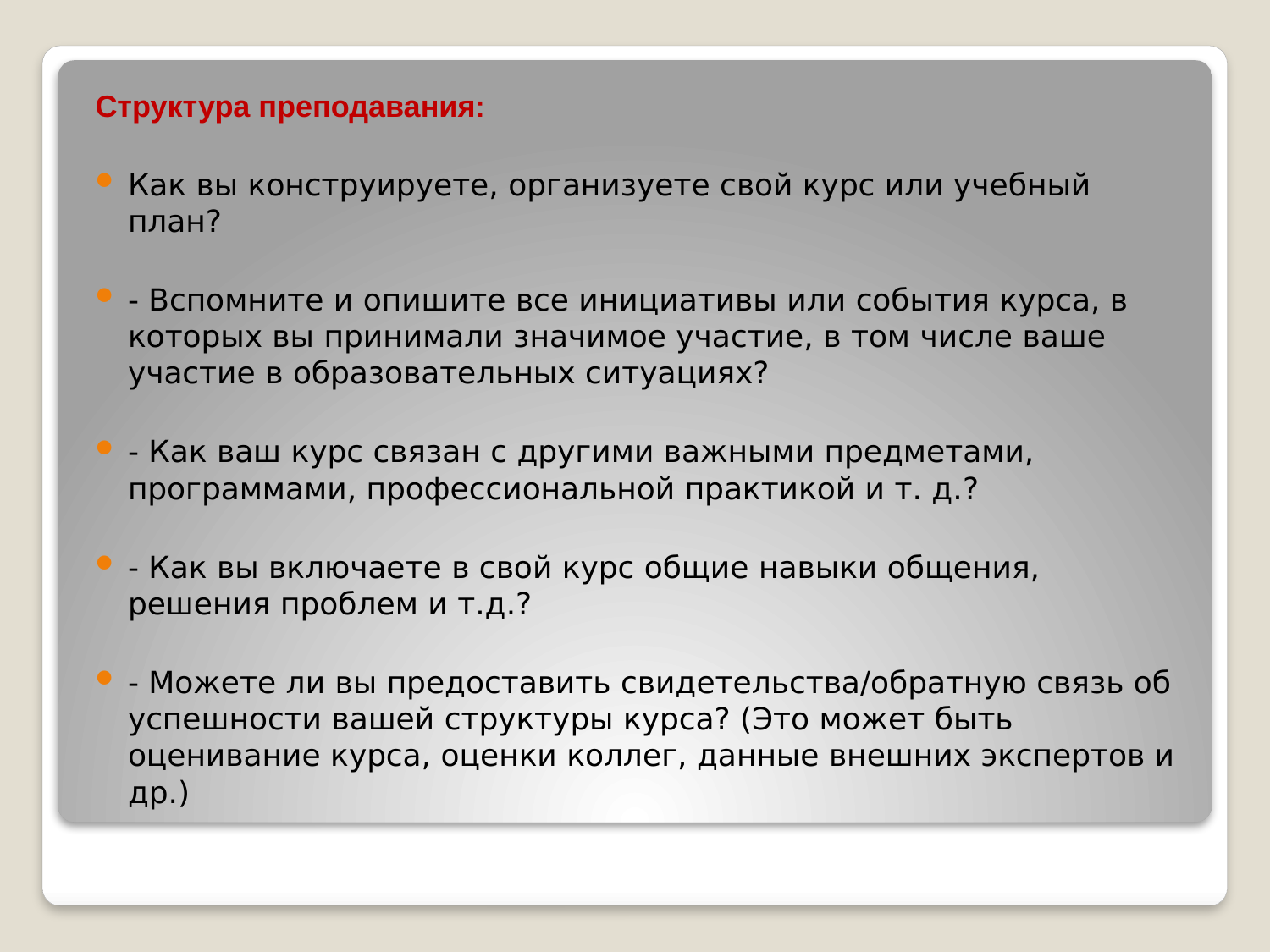

Структура преподавания:

Как вы конструируете, организуете свой курс или учебный план?

- Вспомните и опишите все инициативы или события курса, в которых вы принимали значимое участие, в том числе ваше участие в образовательных ситуациях?

- Как ваш курс связан с другими важными предметами, программами, профессиональной практикой и т. д.?

- Как вы включаете в свой курс общие навыки общения, решения проблем и т.д.?

- Можете ли вы предоставить свидетельства/обратную связь об успешности вашей структуры курса? (Это может быть оценивание курса, оценки коллег, данные внешних экспертов и др.)